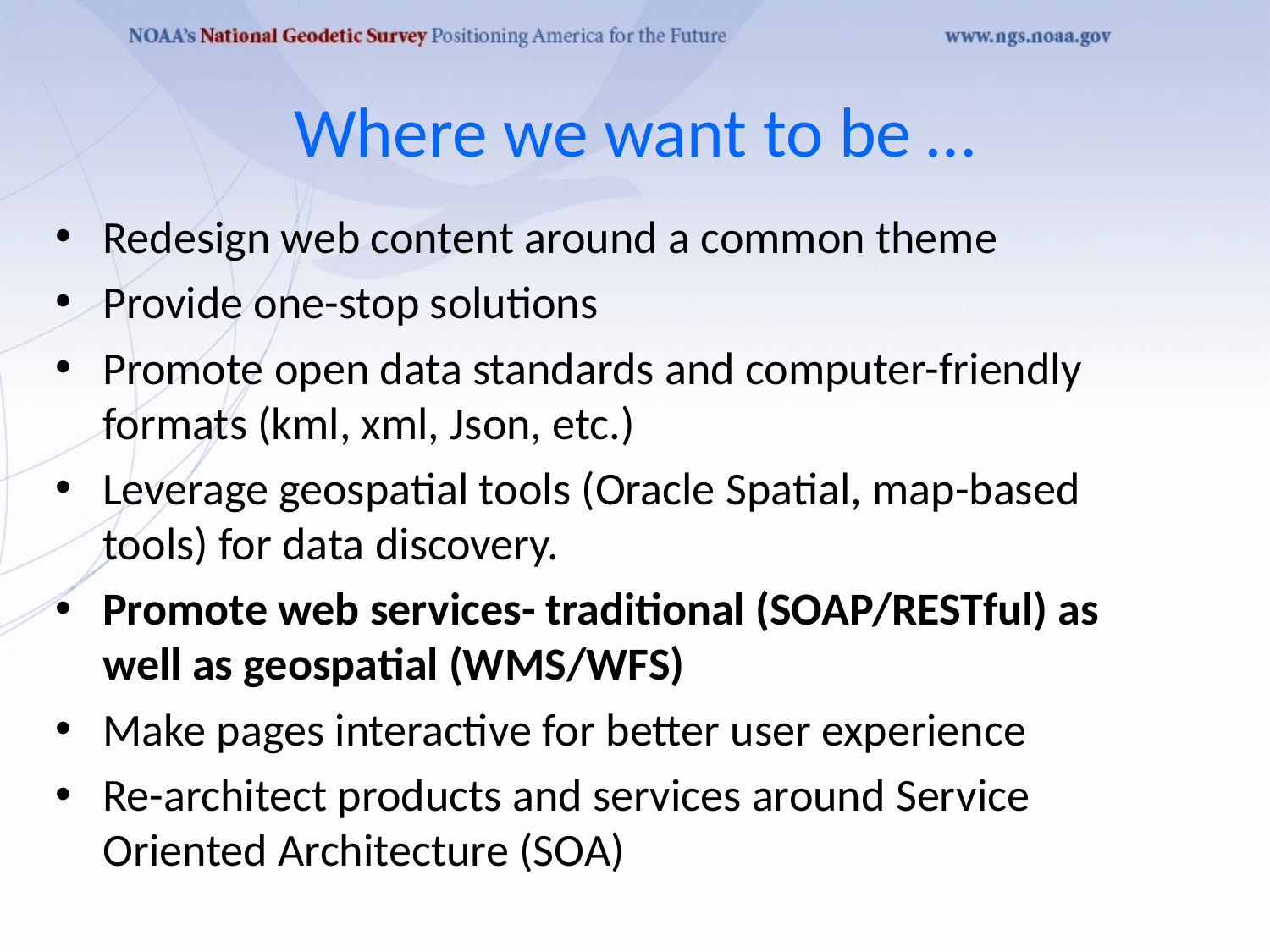

# Where we want to be …
Redesign web content around a common theme
Provide one-stop solutions
Promote open data standards and computer-friendly formats (kml, xml, Json, etc.)
Leverage geospatial tools (Oracle Spatial, map-based tools) for data discovery.
Promote web services- traditional (SOAP/RESTful) as well as geospatial (WMS/WFS)
Make pages interactive for better user experience
Re-architect products and services around Service Oriented Architecture (SOA)